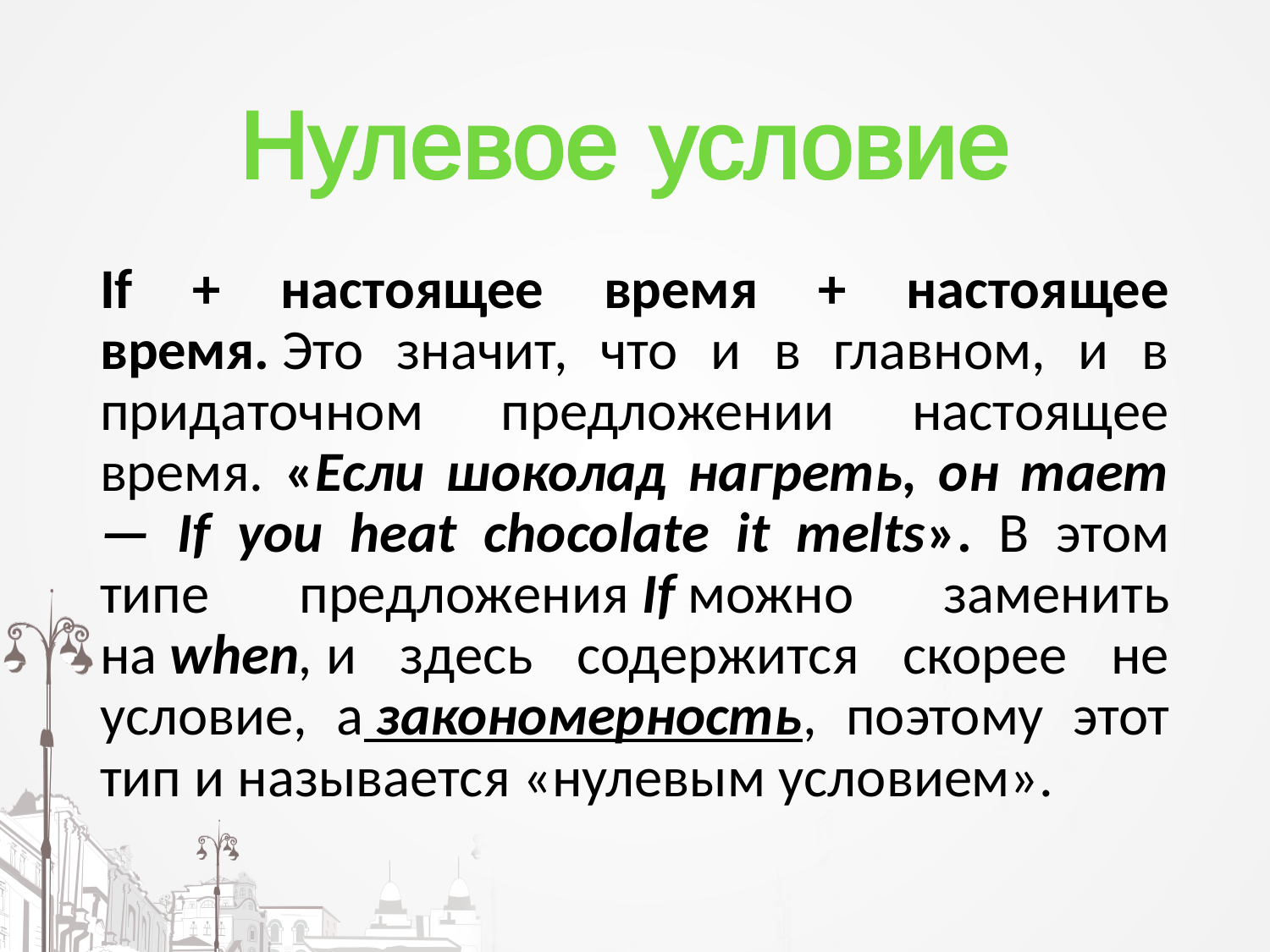

Нулевое условие
If + настоящее время + настоящее время. Это значит, что и в главном, и в придаточном предложении настоящее время. «Если шоколад нагреть, он тает — If you heat chocolate it melts». В этом типе предложения If можно заменить на when, и здесь содержится скорее не условие, а закономерность, поэтому этот тип и называется «нулевым условием».